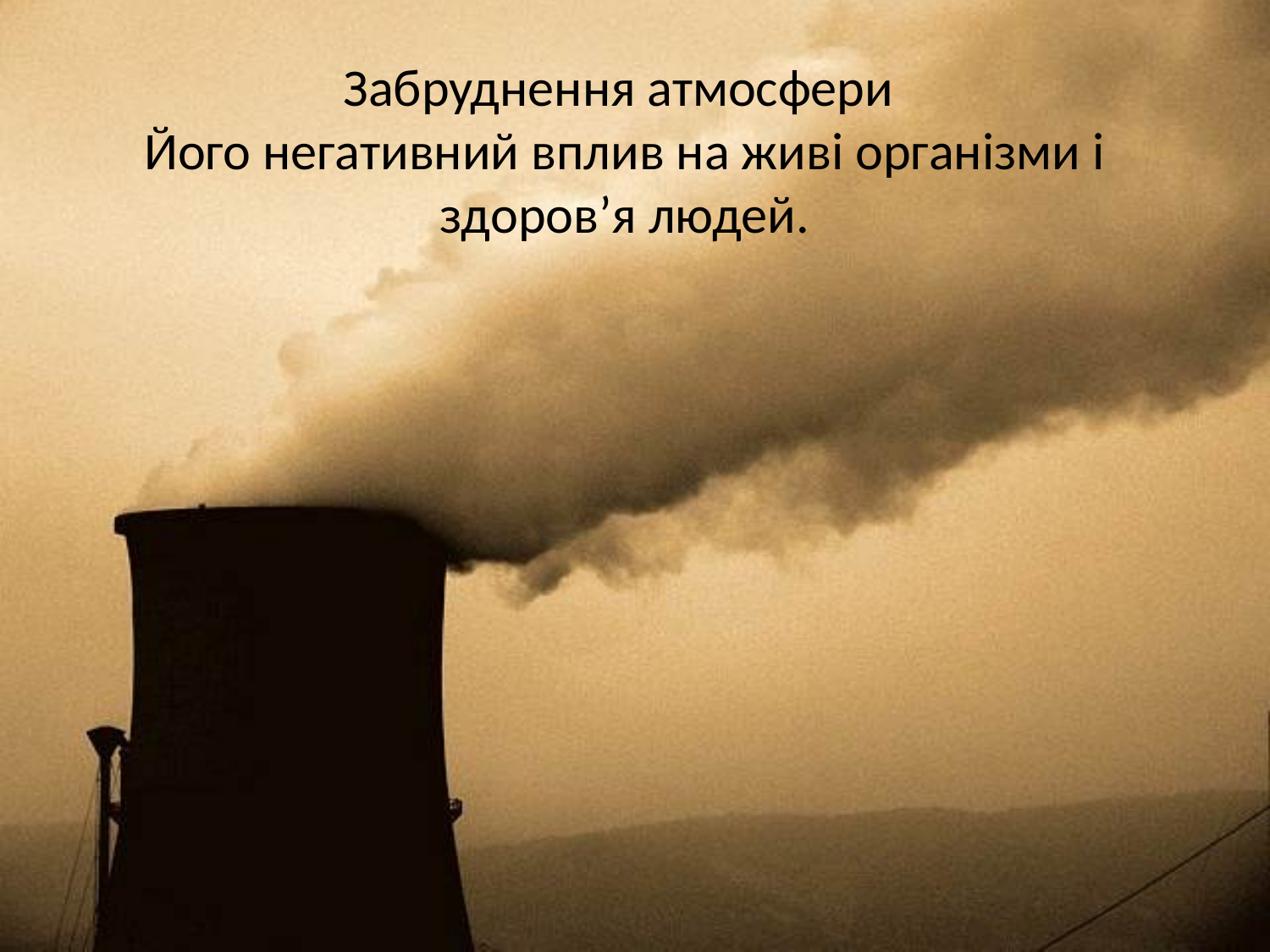

# Забруднення атмосфери Його негативний вплив на живі організми і здоров’я людей.